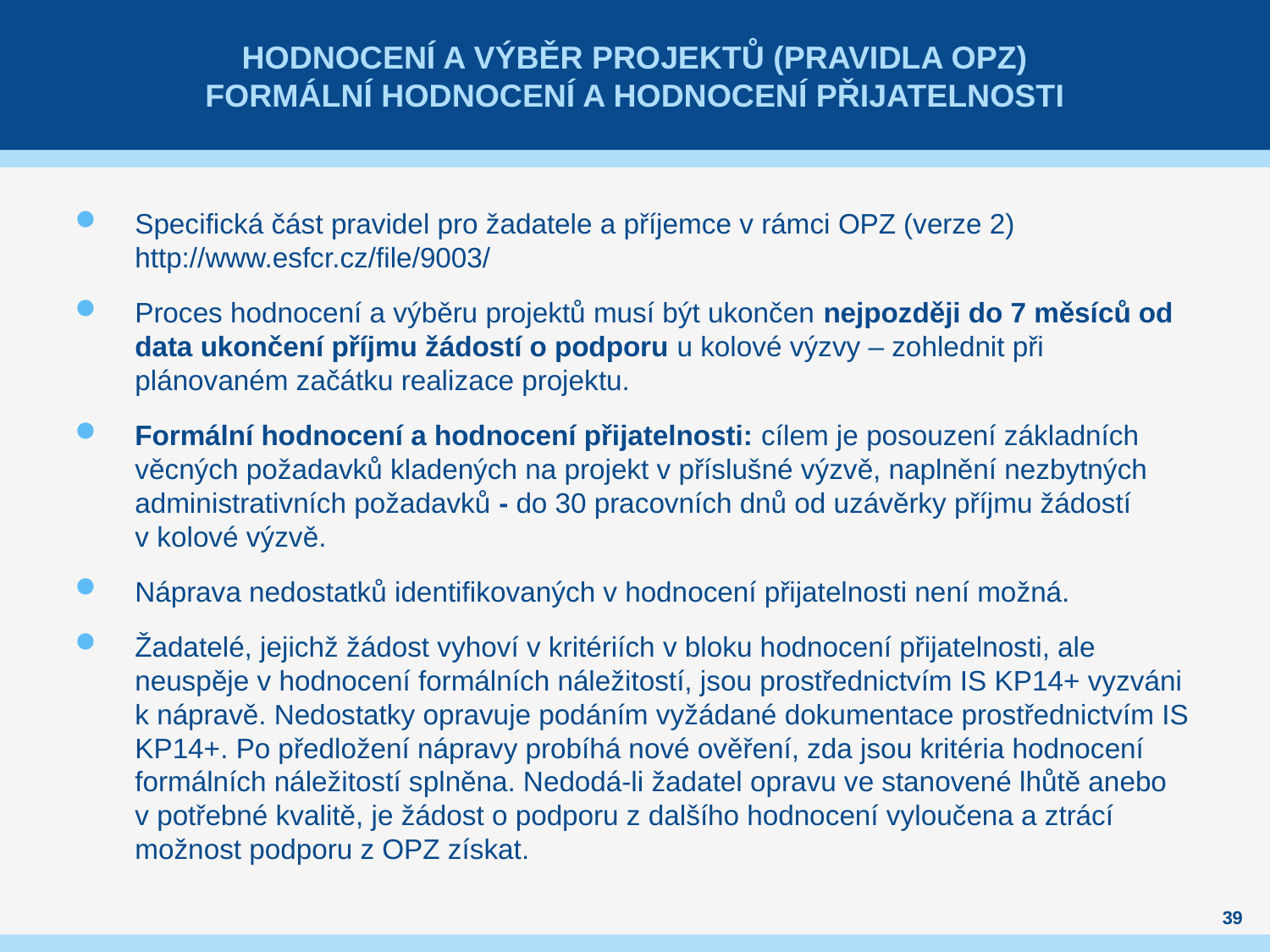

# Hodnocení a výběr projektů (pravidla OPZ) Formální hodnocení a hodnocení přijatelnosti
Specifická část pravidel pro žadatele a příjemce v rámci OPZ (verze 2) http://www.esfcr.cz/file/9003/
Proces hodnocení a výběru projektů musí být ukončen nejpozději do 7 měsíců od data ukončení příjmu žádostí o podporu u kolové výzvy – zohlednit při plánovaném začátku realizace projektu.
Formální hodnocení a hodnocení přijatelnosti: cílem je posouzení základních věcných požadavků kladených na projekt v příslušné výzvě, naplnění nezbytných administrativních požadavků - do 30 pracovních dnů od uzávěrky příjmu žádostí
v kolové výzvě.
Náprava nedostatků identifikovaných v hodnocení přijatelnosti není možná.
Žadatelé, jejichž žádost vyhoví v kritériích v bloku hodnocení přijatelnosti, ale neuspěje v hodnocení formálních náležitostí, jsou prostřednictvím IS KP14+ vyzváni k nápravě. Nedostatky opravuje podáním vyžádané dokumentace prostřednictvím IS KP14+. Po předložení nápravy probíhá nové ověření, zda jsou kritéria hodnocení formálních náležitostí splněna. Nedodá-li žadatel opravu ve stanovené lhůtě anebo
v potřebné kvalitě, je žádost o podporu z dalšího hodnocení vyloučena a ztrácí možnost podporu z OPZ získat.
39